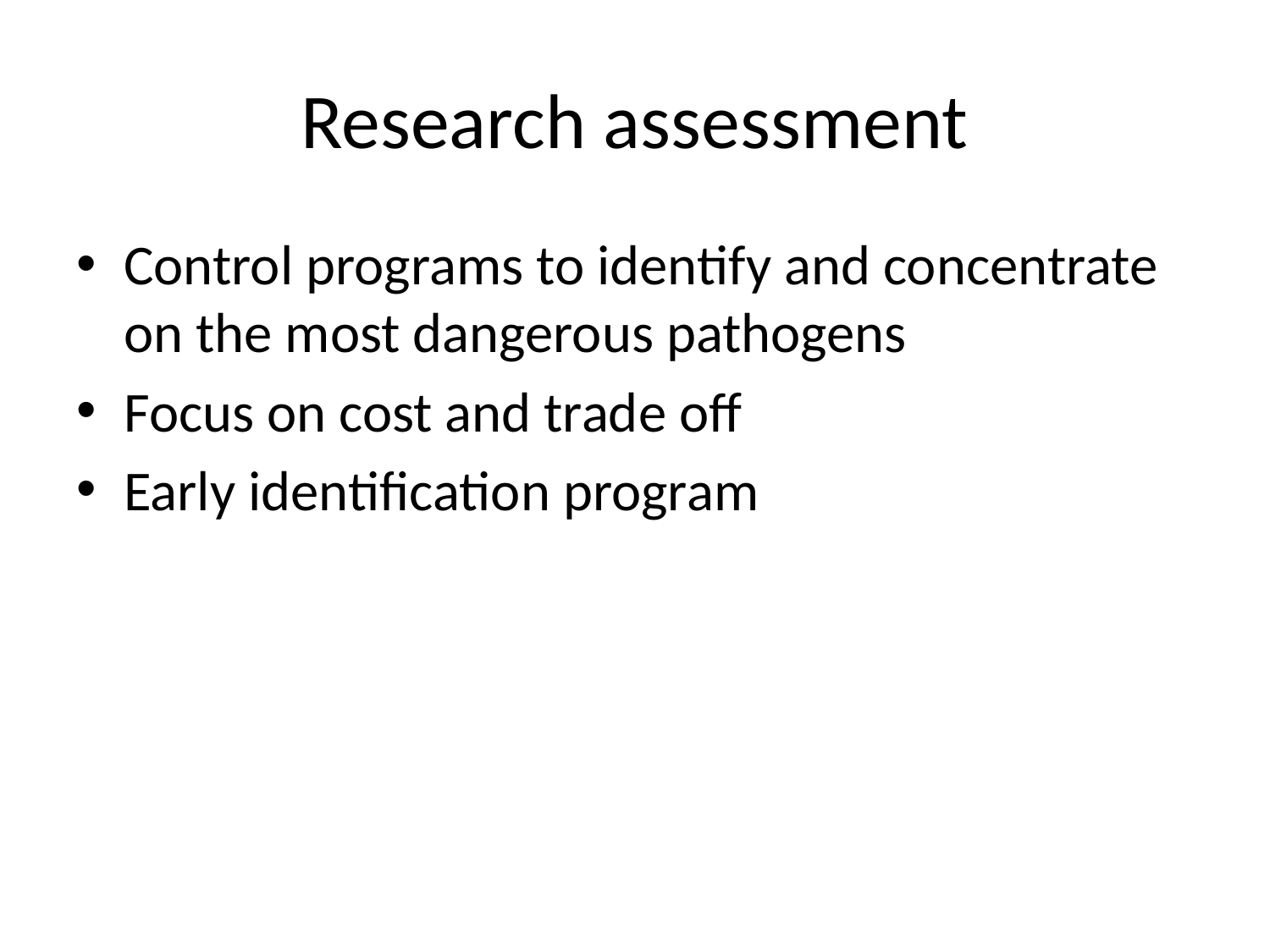

# Research assessment
Control programs to identify and concentrate on the most dangerous pathogens
Focus on cost and trade off
Early identification program